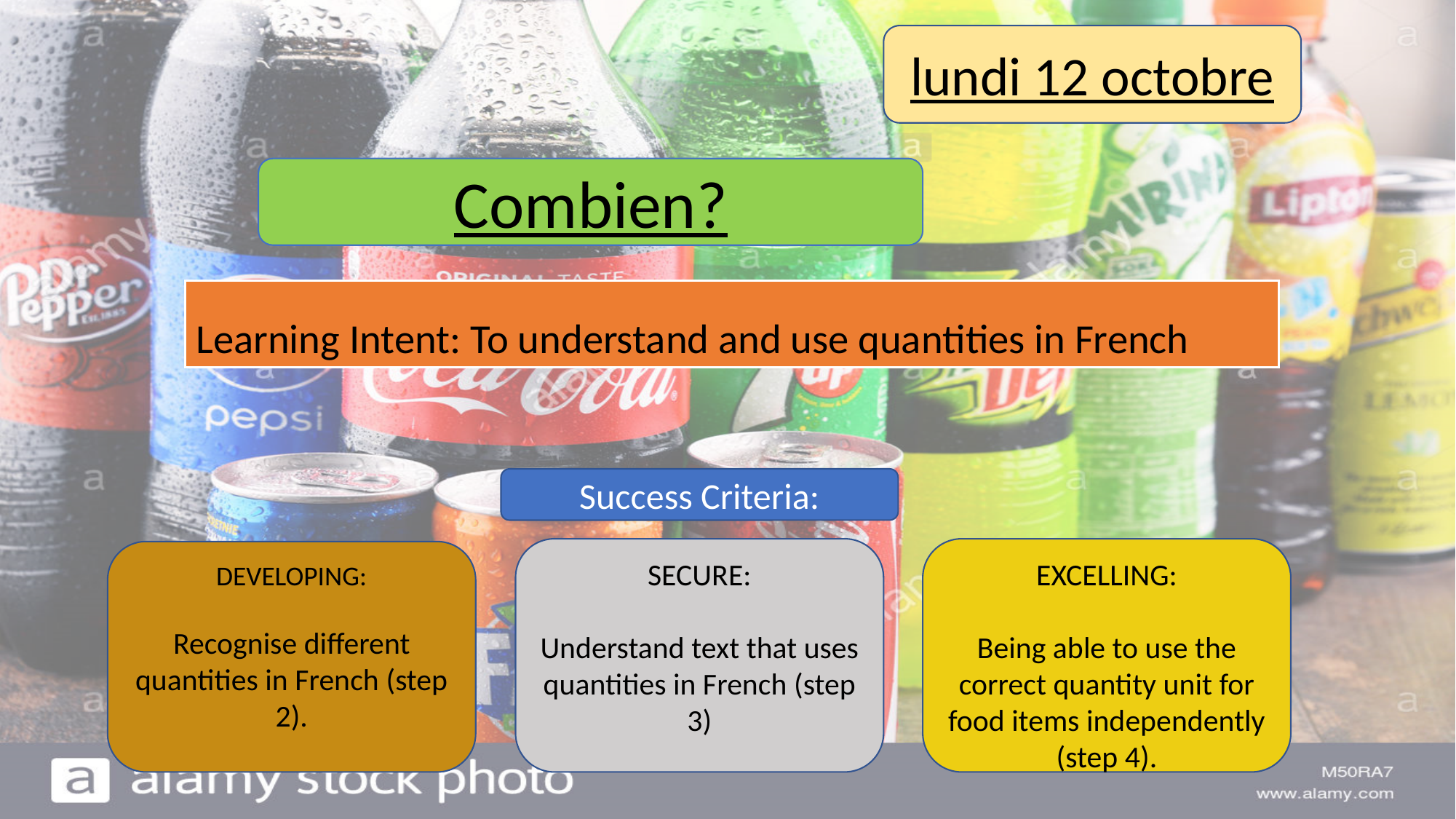

lundi 12 octobre
Combien?
# Learning Intent: To understand and use quantities in French
Success Criteria:
EXCELLING:

Being able to use the correct quantity unit for food items independently (step 4).
SECURE:

Understand text that uses quantities in French (step 3)

DEVELOPING:

Recognise different quantities in French (step 2).